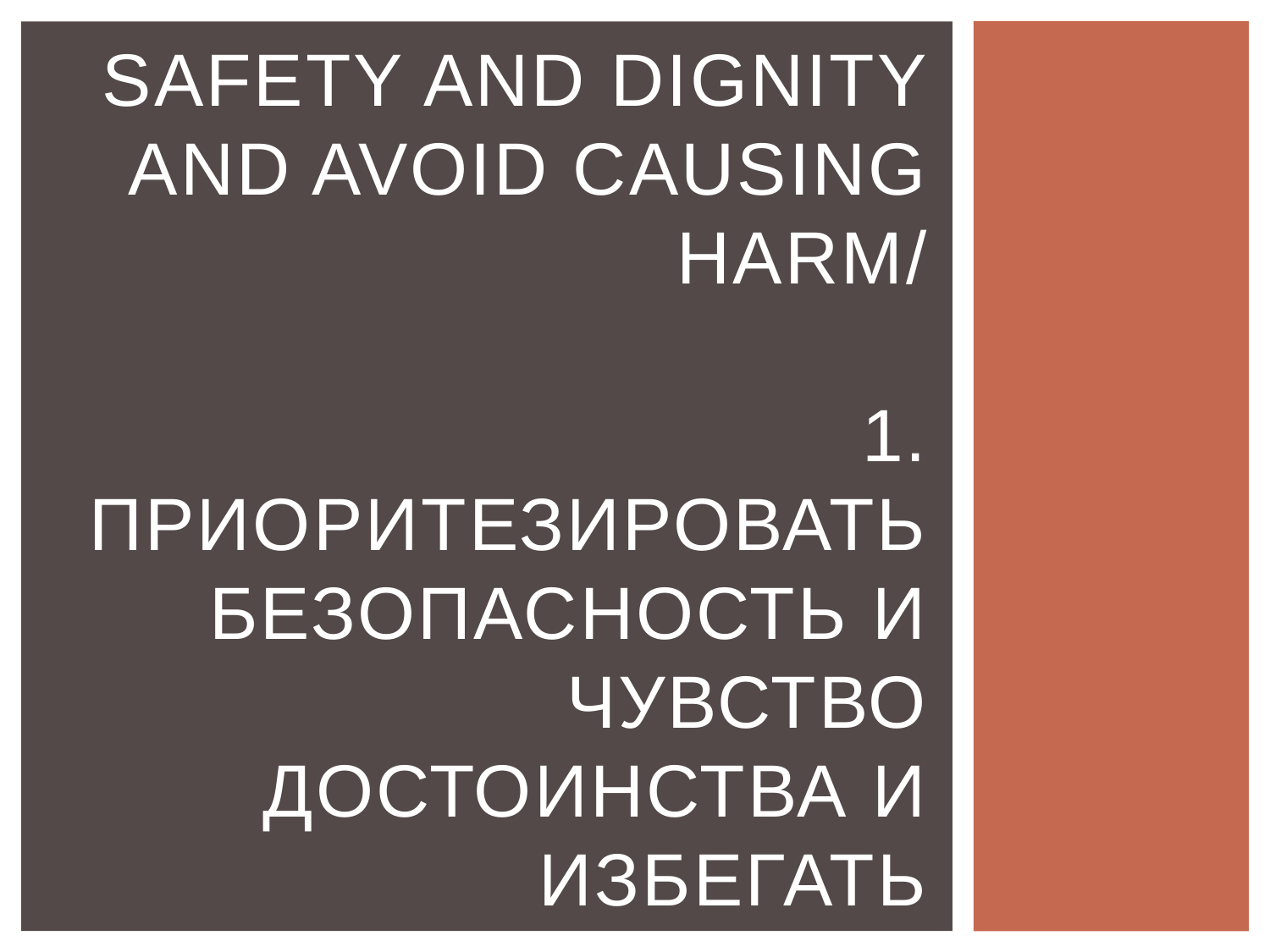

# 1. Prioritize safety and dignity and avoid causing harm/ 1. Приоритезировать безопасность и чувство достоинства и избегать нанесения вреда